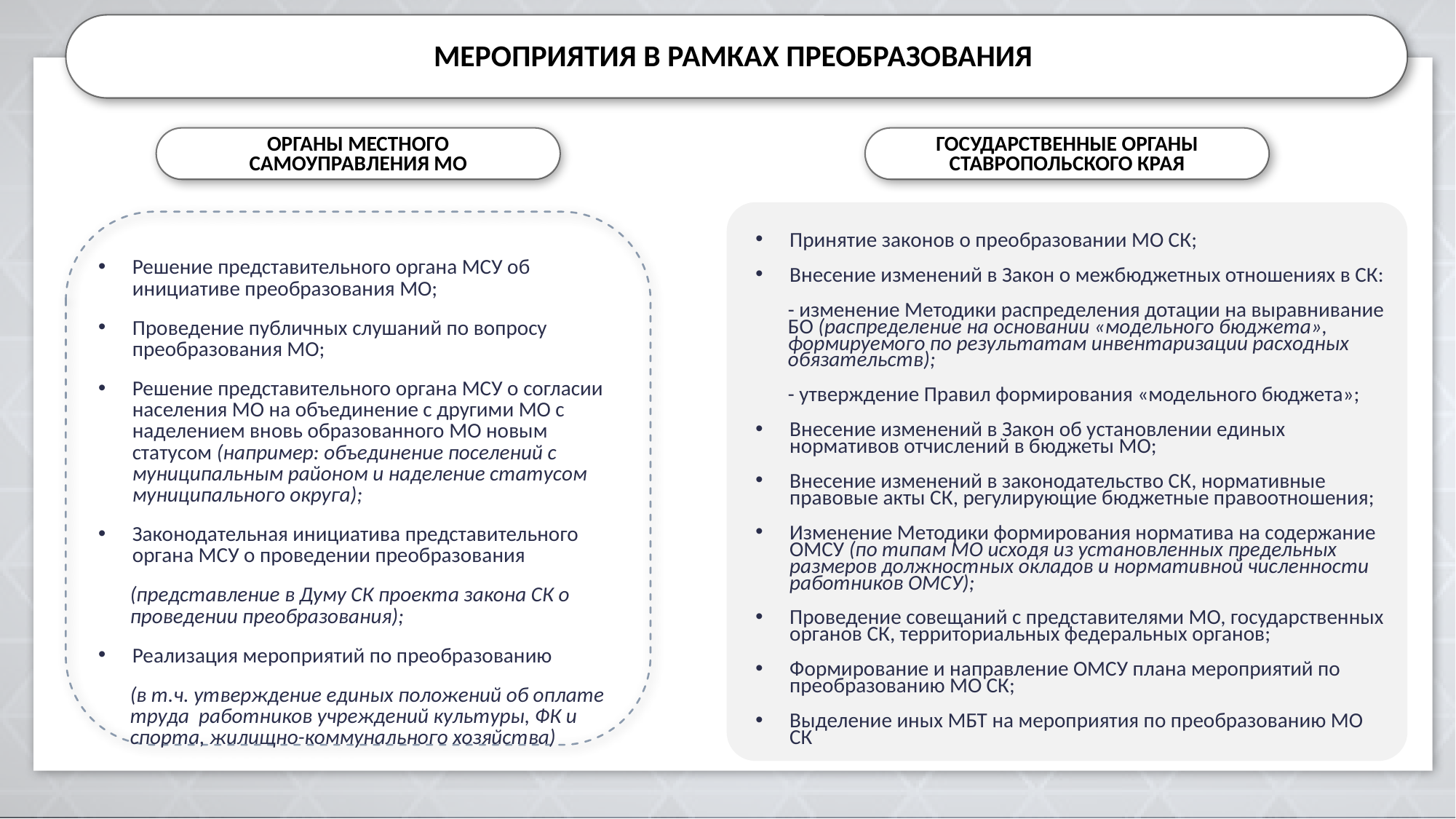

МЕРОПРИЯТИЯ В РАМКАХ ПРЕОБРАЗОВАНИЯ

ОРГАНЫ МЕСТНОГО САМОУПРАВЛЕНИЯ МО

ГОСУДАРСТВЕННЫЕ ОРГАНЫ СТАВРОПОЛЬСКОГО КРАЯ

Принятие законов о преобразовании МО СК;
Внесение изменений в Закон о межбюджетных отношениях в СК:
- изменение Методики распределения дотации на выравнивание БО (распределение на основании «модельного бюджета», формируемого по результатам инвентаризации расходных обязательств);
- утверждение Правил формирования «модельного бюджета»;
Внесение изменений в Закон об установлении единых нормативов отчислений в бюджеты МО;
Внесение изменений в законодательство СК, нормативные правовые акты СК, регулирующие бюджетные правоотношения;
Изменение Методики формирования норматива на содержание ОМСУ (по типам МО исходя из установленных предельных размеров должностных окладов и нормативной численности работников ОМСУ);
Проведение совещаний с представителями МО, государственных органов СК, территориальных федеральных органов;
Формирование и направление ОМСУ плана мероприятий по преобразованию МО СК;
Выделение иных МБТ на мероприятия по преобразованию МО СК
Решение представительного органа МСУ об инициативе преобразования МО;
Проведение публичных слушаний по вопросу преобразования МО;
Решение представительного органа МСУ о согласии населения МО на объединение с другими МО с наделением вновь образованного МО новым статусом (например: объединение поселений с муниципальным районом и наделение статусом муниципального округа);
Законодательная инициатива представительного органа МСУ о проведении преобразования
(представление в Думу СК проекта закона СК о проведении преобразования);
Реализация мероприятий по преобразованию
(в т.ч. утверждение единых положений об оплате труда  работников учреждений культуры, ФК и спорта, жилищно-коммунального хозяйства)